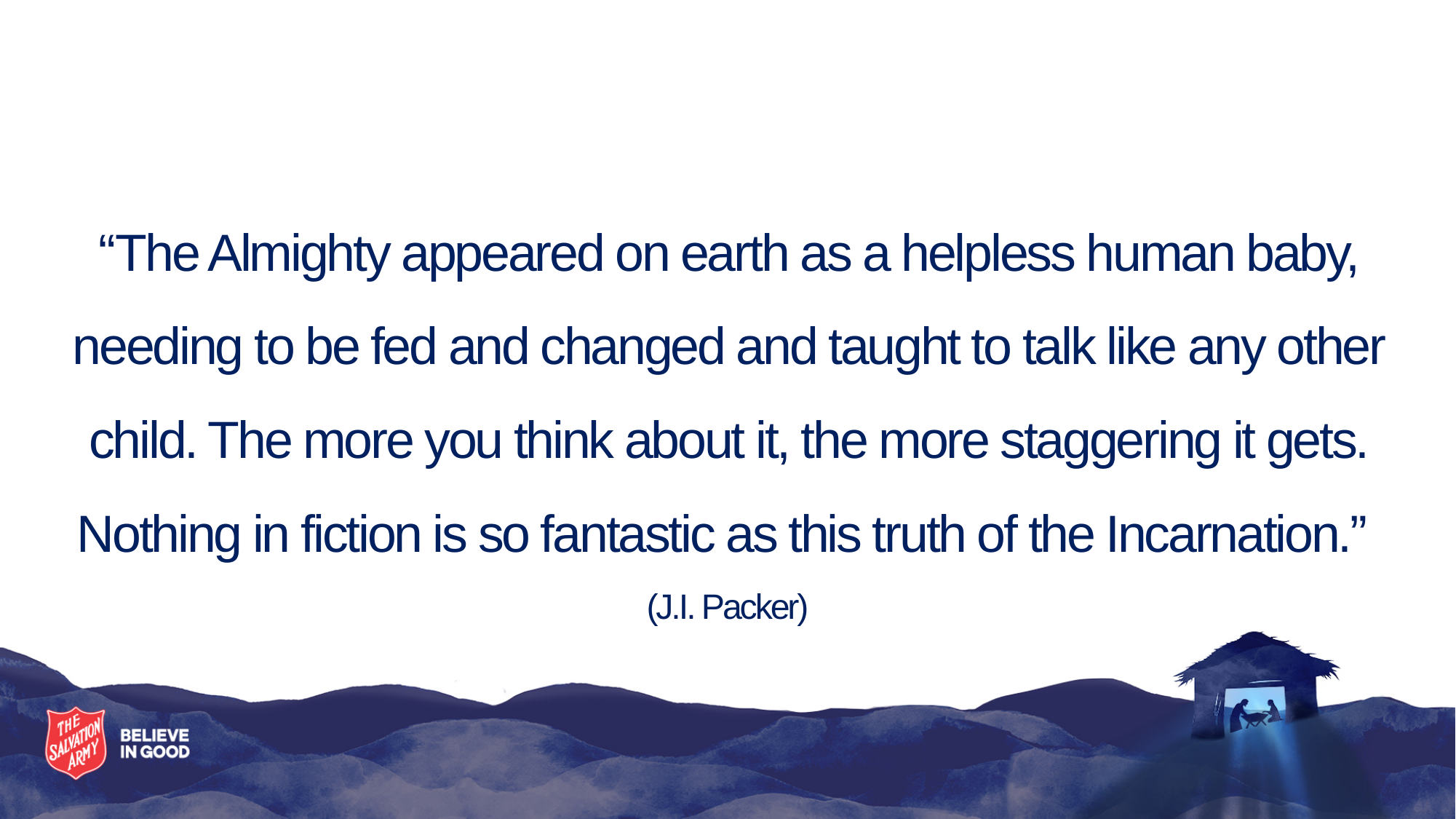

# “The Almighty appeared on earth as a helpless human baby, needing to be fed and changed and taught to talk like any other child. The more you think about it, the more staggering it gets. Nothing in fiction is so fantastic as this truth of the Incarnation.” (J.I. Packer)